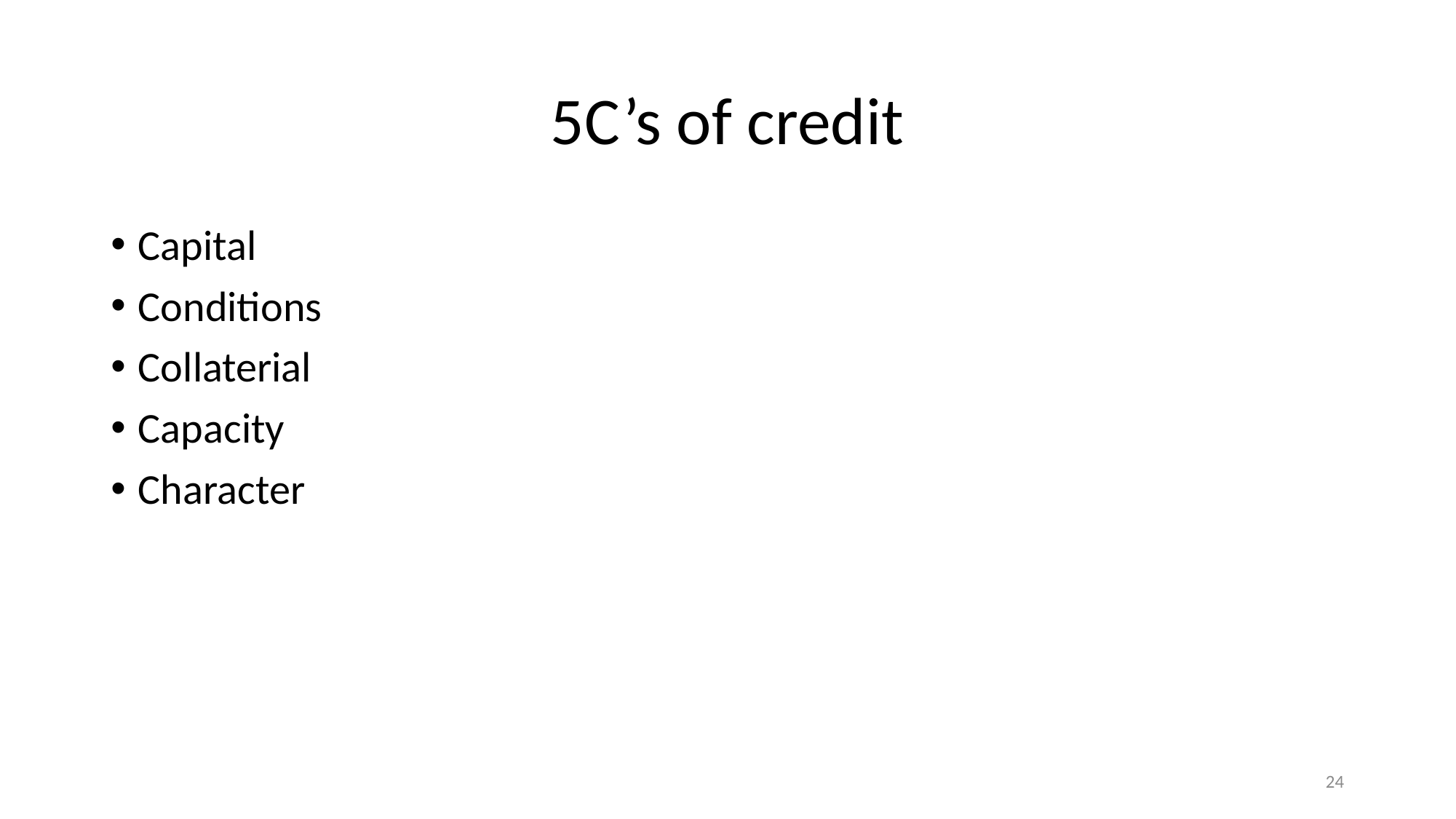

# 5C’s of credit
Capital
Conditions
Collaterial
Capacity
Character
24